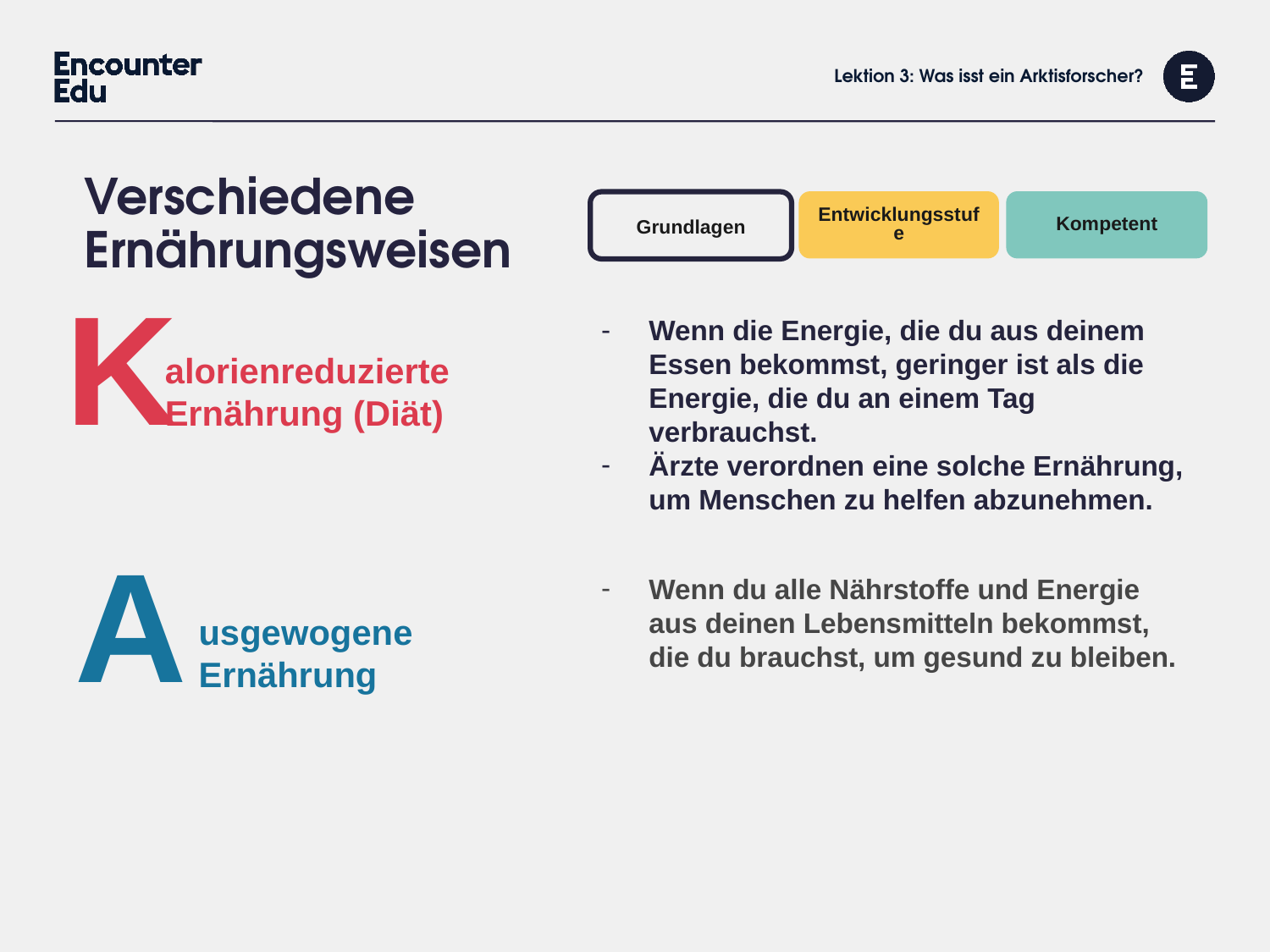

# Lektion 3: Was isst ein Arktisforscher?
Verschiedene Ernährungsweisen
Kompetent
Entwicklungsstufe
Grundlagen
K
Wenn die Energie, die du aus deinem Essen bekommst, geringer ist als die Energie, die du an einem Tag verbrauchst.
Ärzte verordnen eine solche Ernährung, um Menschen zu helfen abzunehmen.
alorienreduzierte
Ernährung (Diät)
A
Wenn du alle Nährstoffe und Energie aus deinen Lebensmitteln bekommst, die du brauchst, um gesund zu bleiben.
usgewogene Ernährung